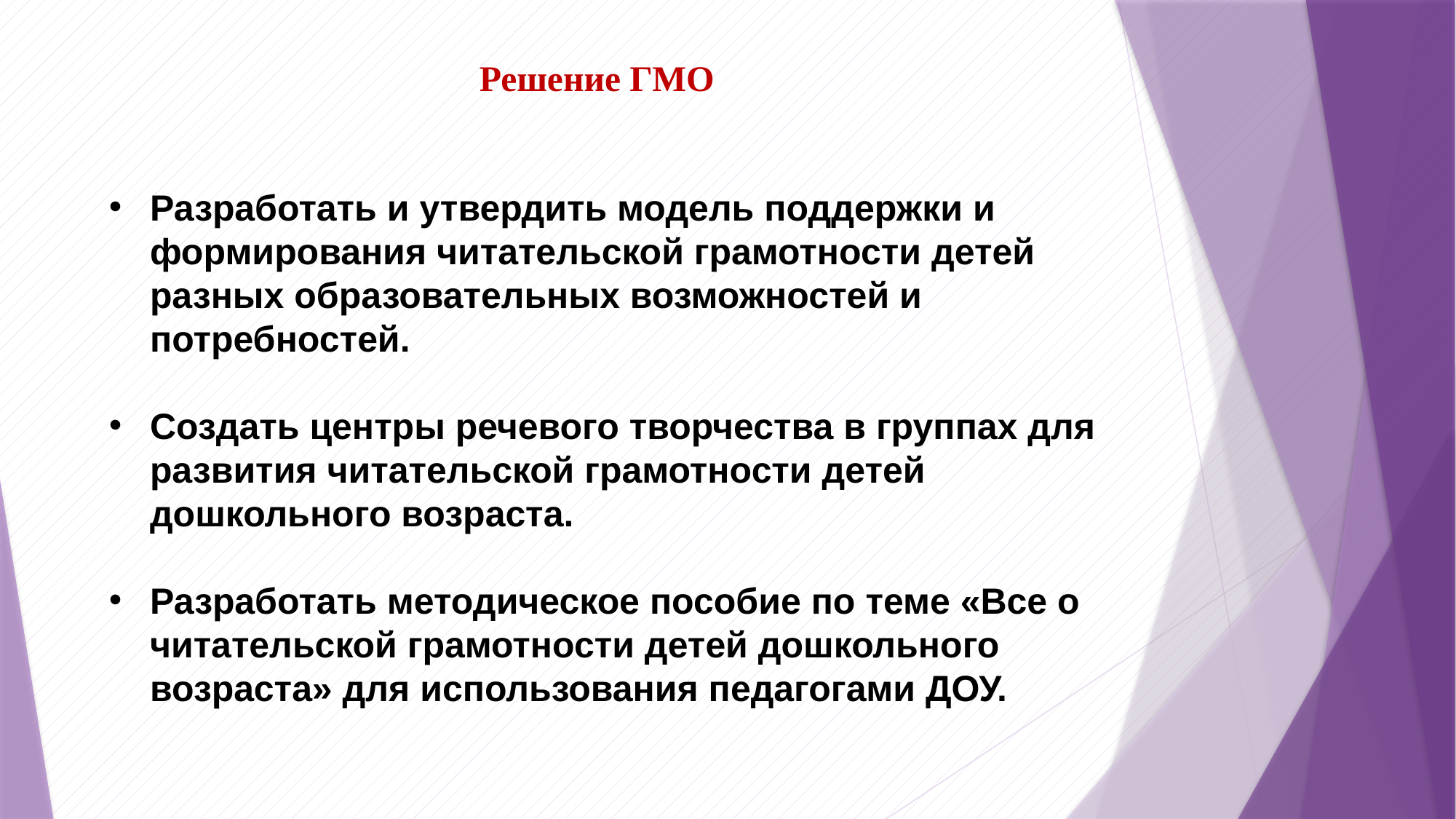

# Решение ГМО
Разработать и утвердить модель поддержки и формирования читательской грамотности детей разных образовательных возможностей и потребностей.
Создать центры речевого творчества в группах для развития читательской грамотности детей дошкольного возраста.

Разработать методическое пособие по теме «Все о читательской грамотности детей дошкольного возраста» для использования педагогами ДОУ.